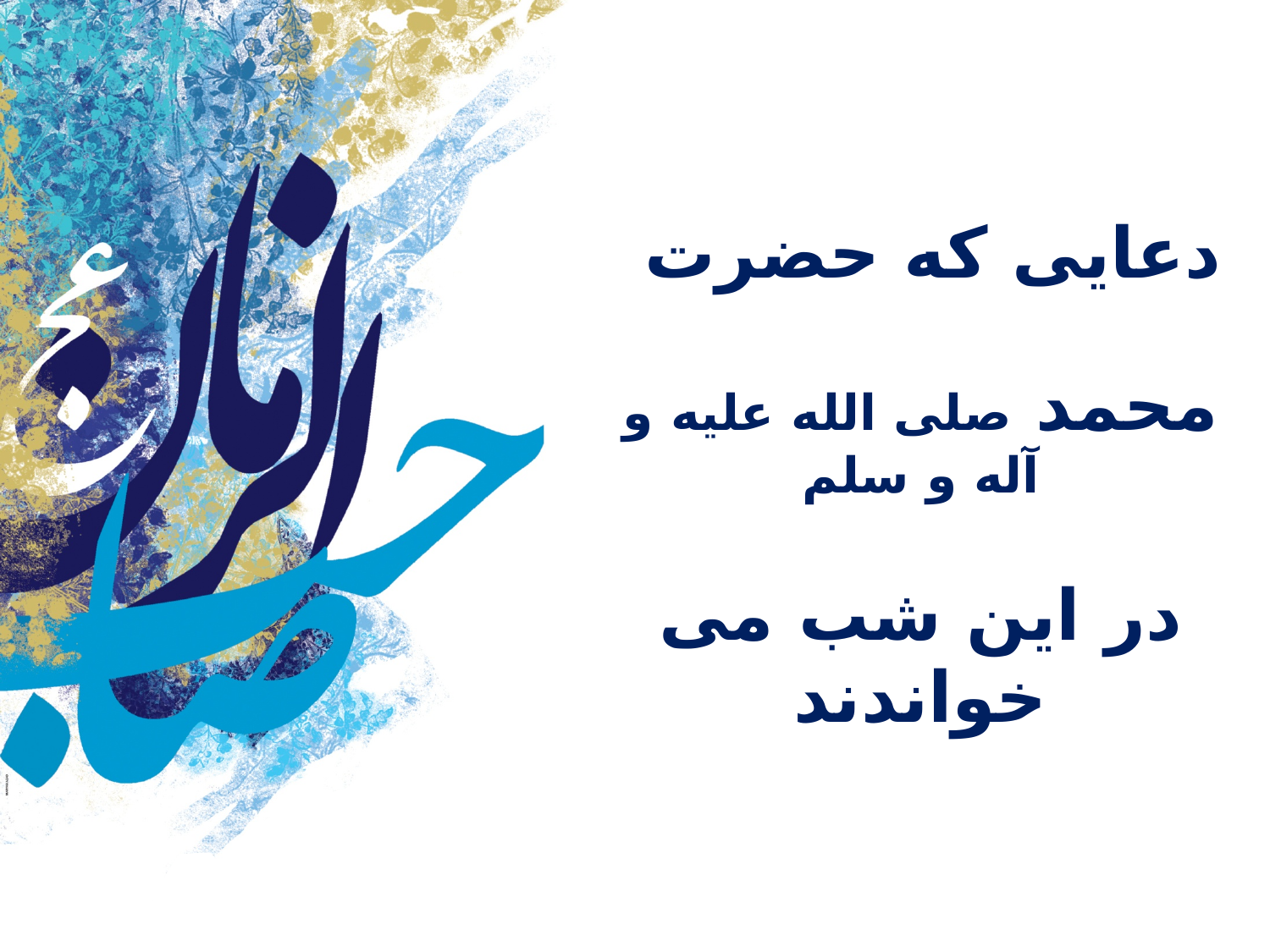

دعایی که حضرت

محمد صلی الله علیه و آله و سلم

در این شب می خواندند